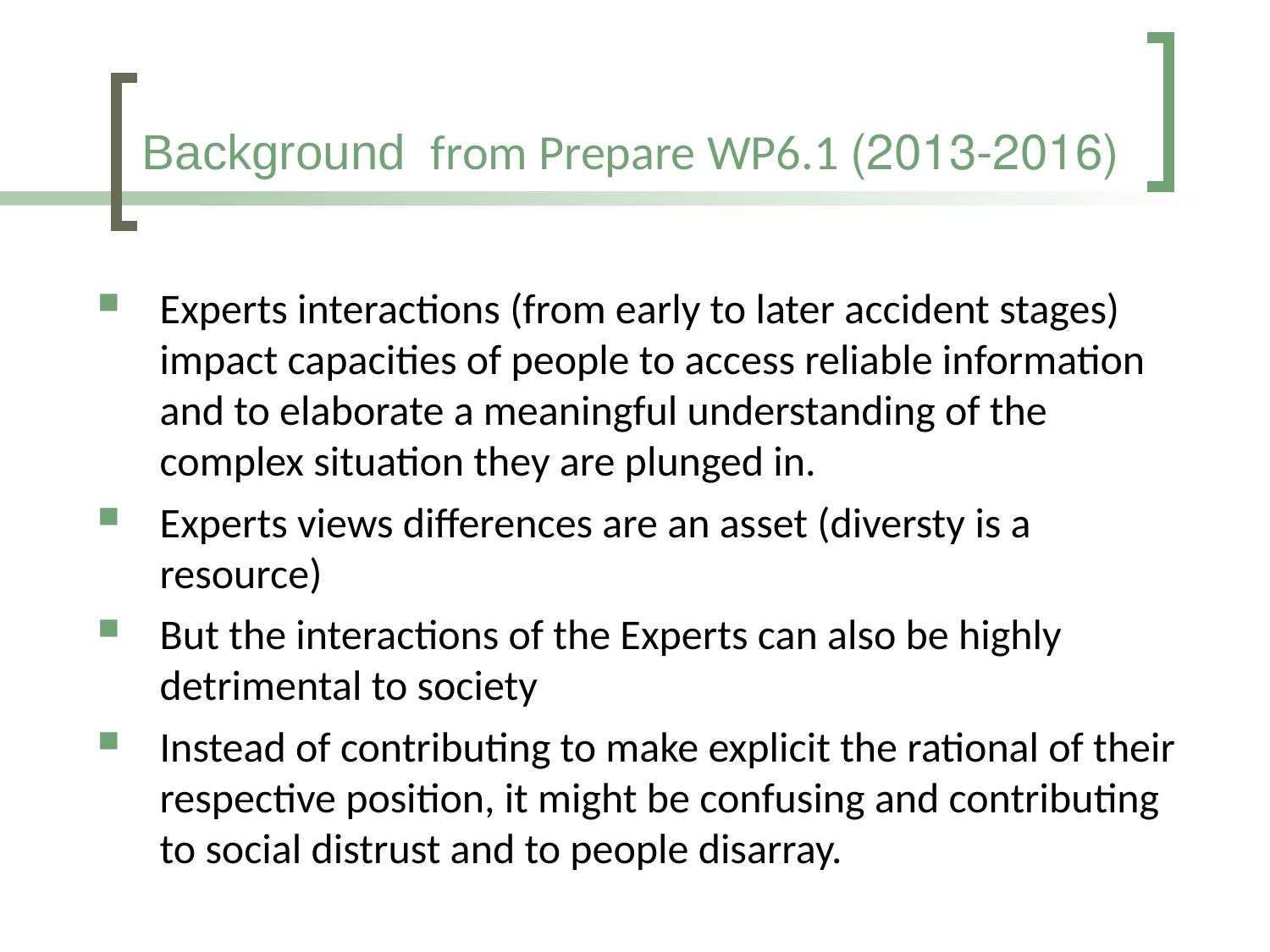

# Background  from Prepare WP6.1 (2013-2016)
Experts interactions (from early to later accident stages) impact capacities of people to access reliable information and to elaborate a meaningful understanding of the complex situation they are plunged in.
Experts views differences are an asset (diversty is a resource)
But the interactions of the Experts can also be highly detrimental to society
Instead of contributing to make explicit the rational of their respective position, it might be confusing and contributing to social distrust and to people disarray.